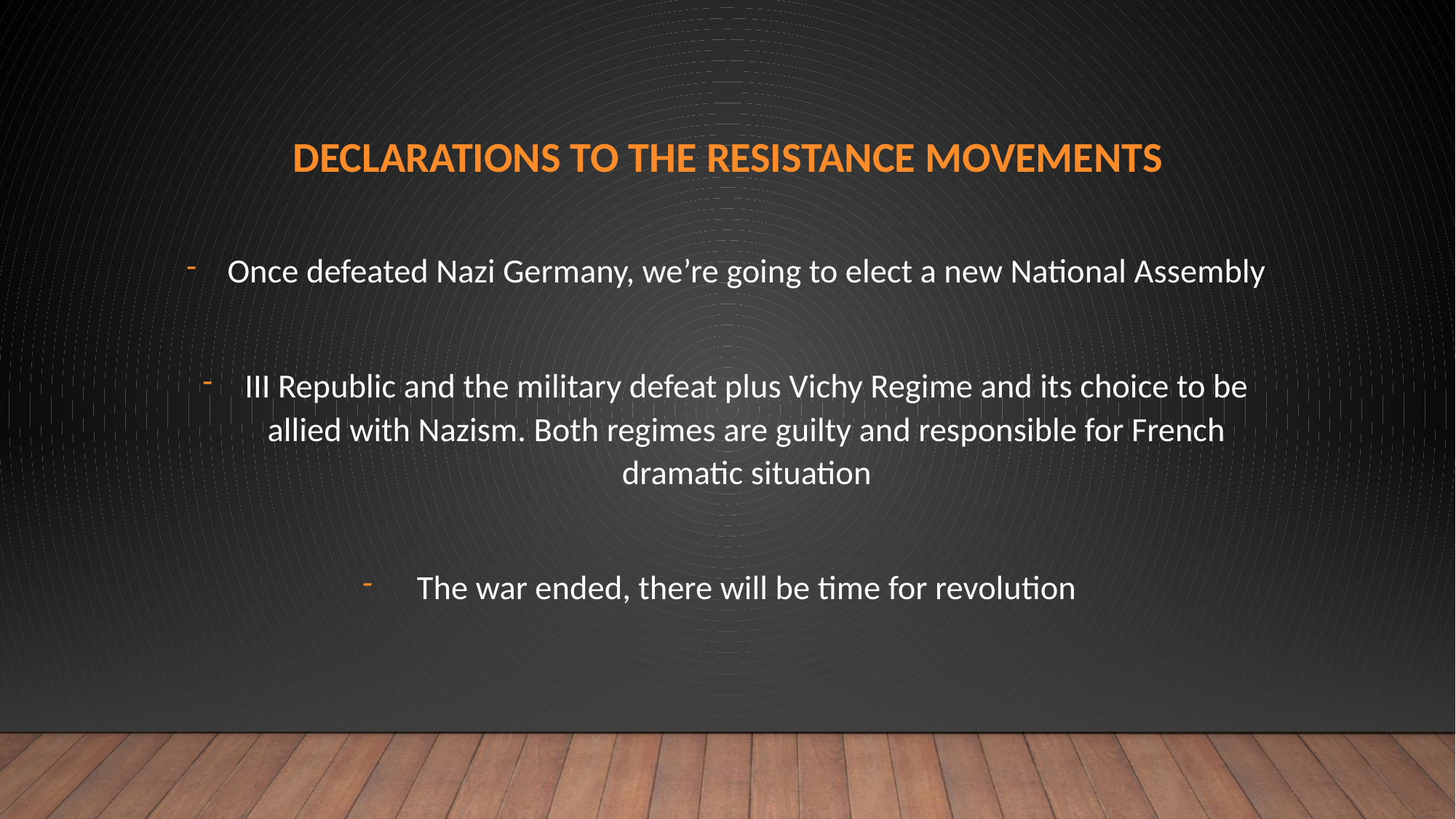

# DECLARATIONS TO THE RESISTANCE MOVEMENTS
Once defeated Nazi Germany, we’re going to elect a new National Assembly

III Republic and the military defeat plus Vichy Regime and its choice to be allied with Nazism. Both regimes are guilty and responsible for French dramatic situation

The war ended, there will be time for revolution